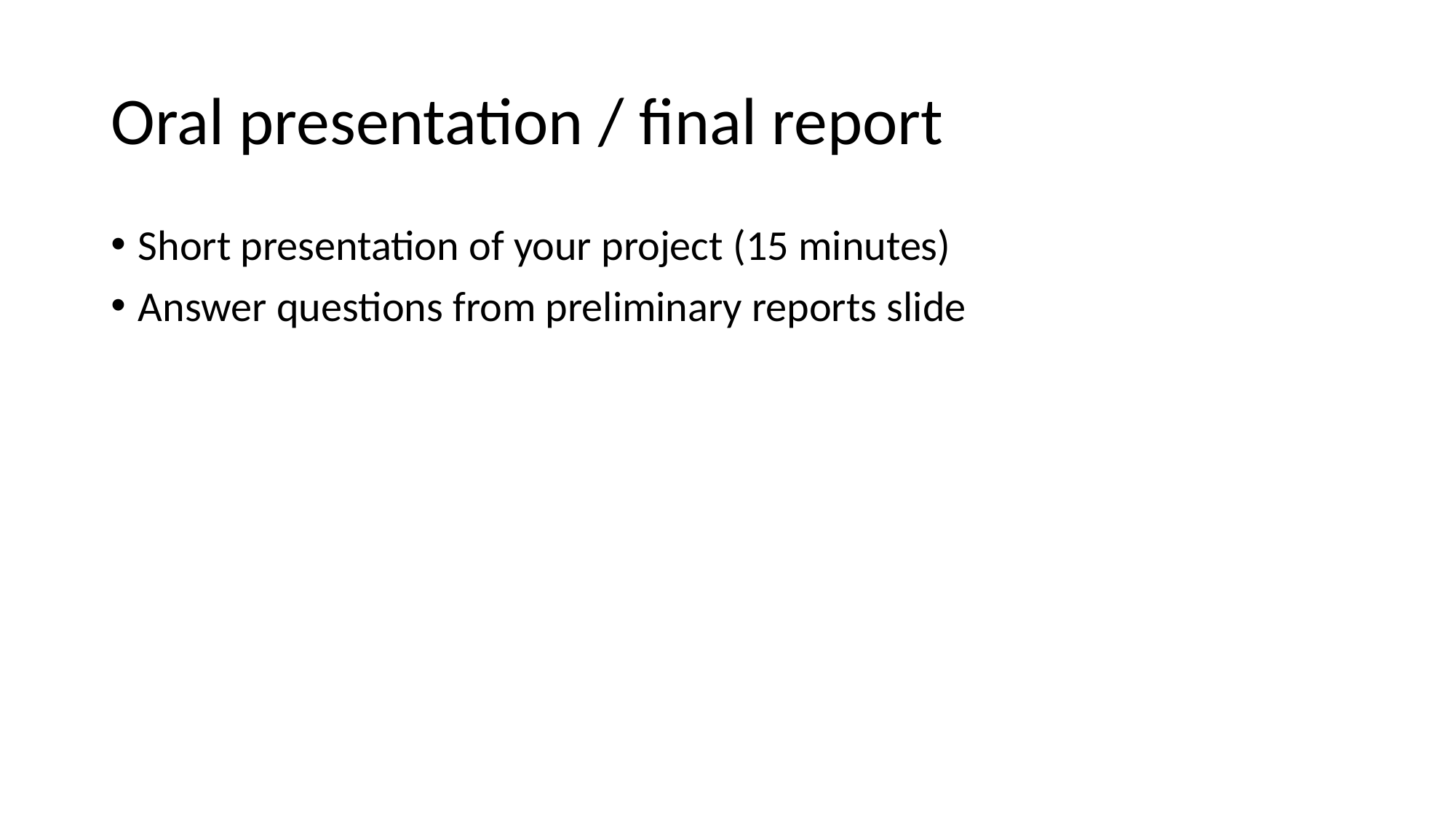

# Oral presentation / final report
Short presentation of your project (15 minutes)
Answer questions from preliminary reports slide